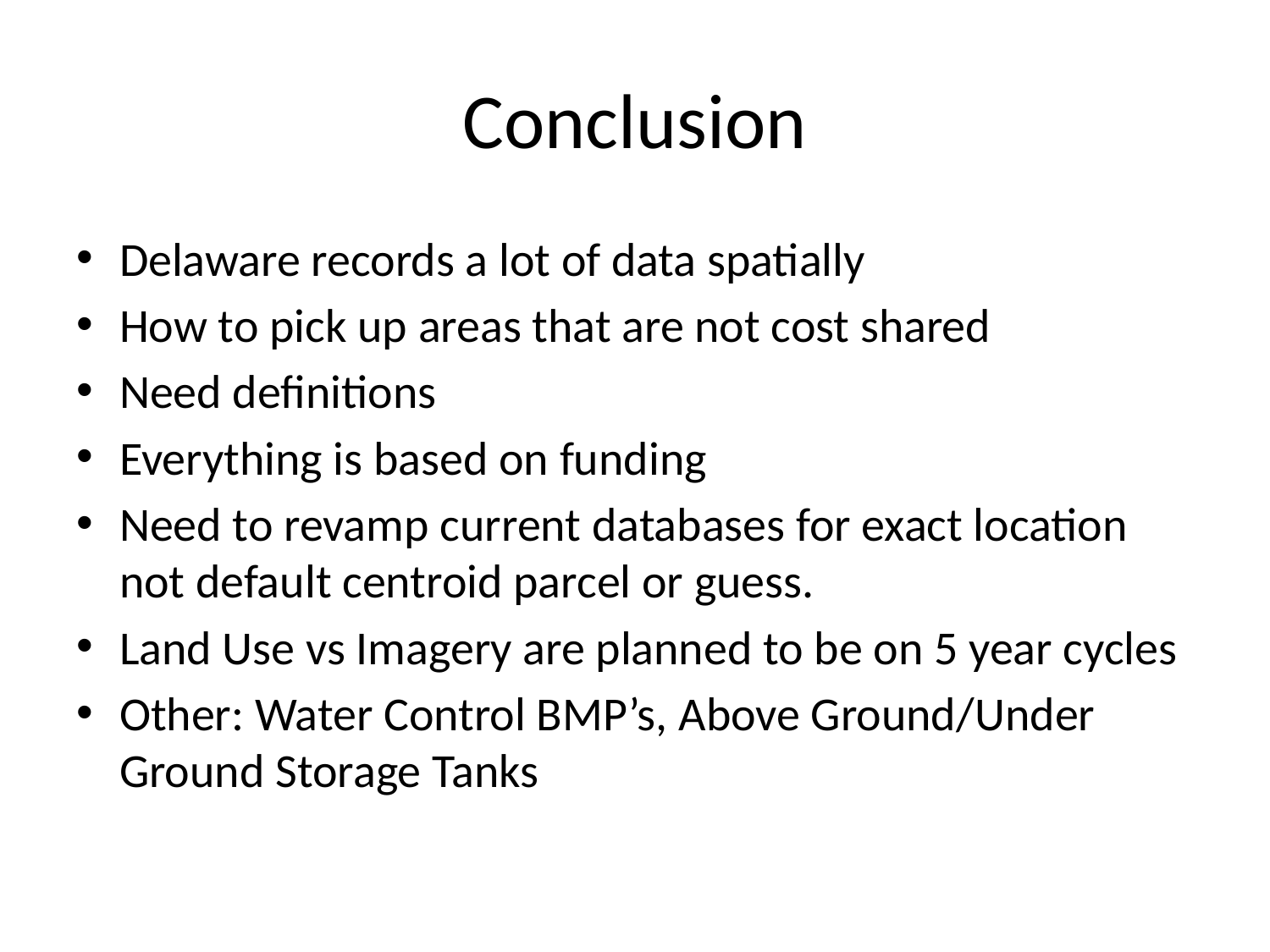

# Conclusion
Delaware records a lot of data spatially
How to pick up areas that are not cost shared
Need definitions
Everything is based on funding
Need to revamp current databases for exact location not default centroid parcel or guess.
Land Use vs Imagery are planned to be on 5 year cycles
Other: Water Control BMP’s, Above Ground/Under Ground Storage Tanks